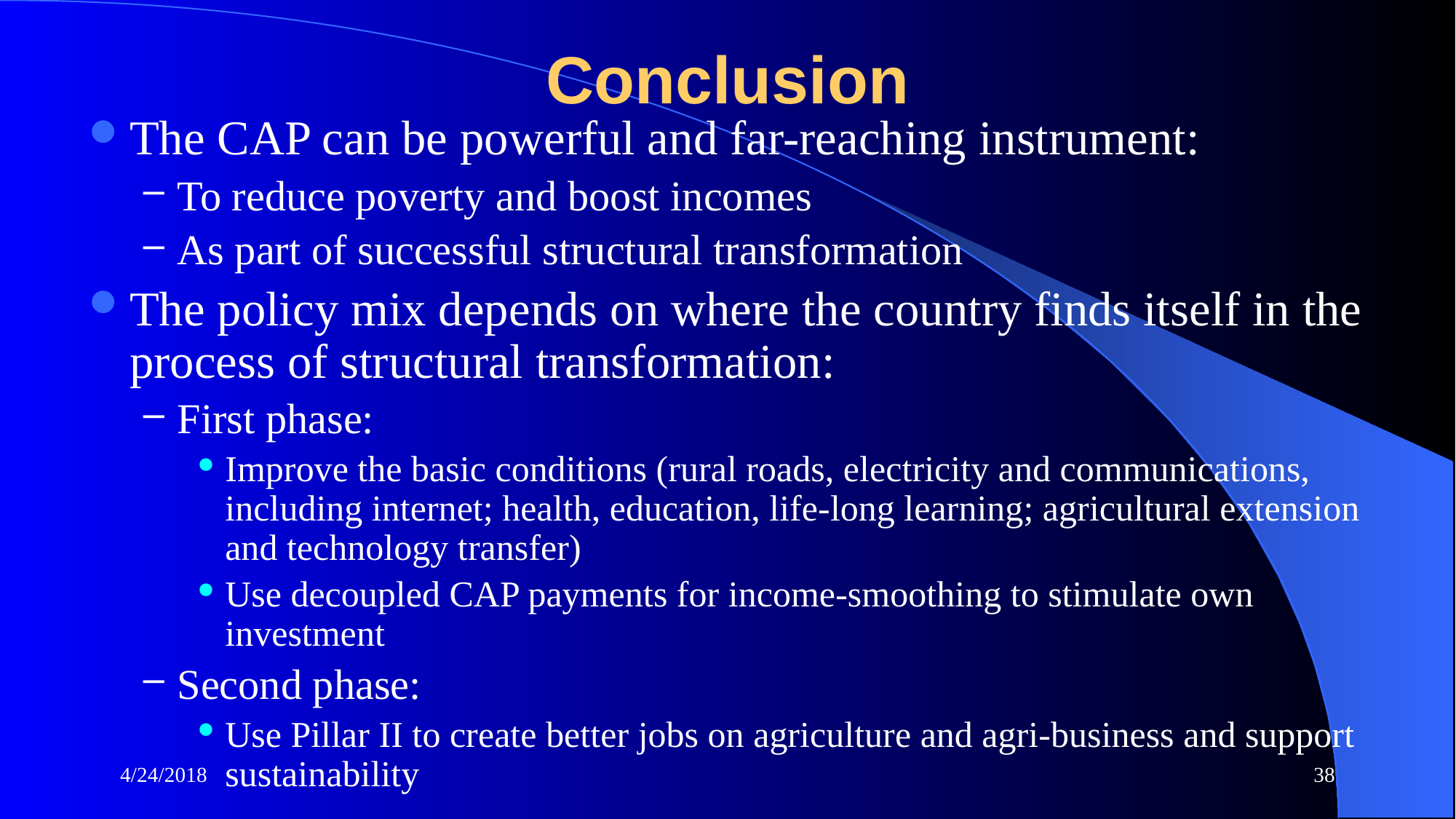

# Conclusion
The CAP can be powerful and far-reaching instrument:
To reduce poverty and boost incomes
As part of successful structural transformation
The policy mix depends on where the country finds itself in the process of structural transformation:
First phase:
Improve the basic conditions (rural roads, electricity and communications, including internet; health, education, life-long learning; agricultural extension and technology transfer)
Use decoupled CAP payments for income-smoothing to stimulate own investment
Second phase:
Use Pillar II to create better jobs on agriculture and agri-business and support sustainability
4/24/2018
38